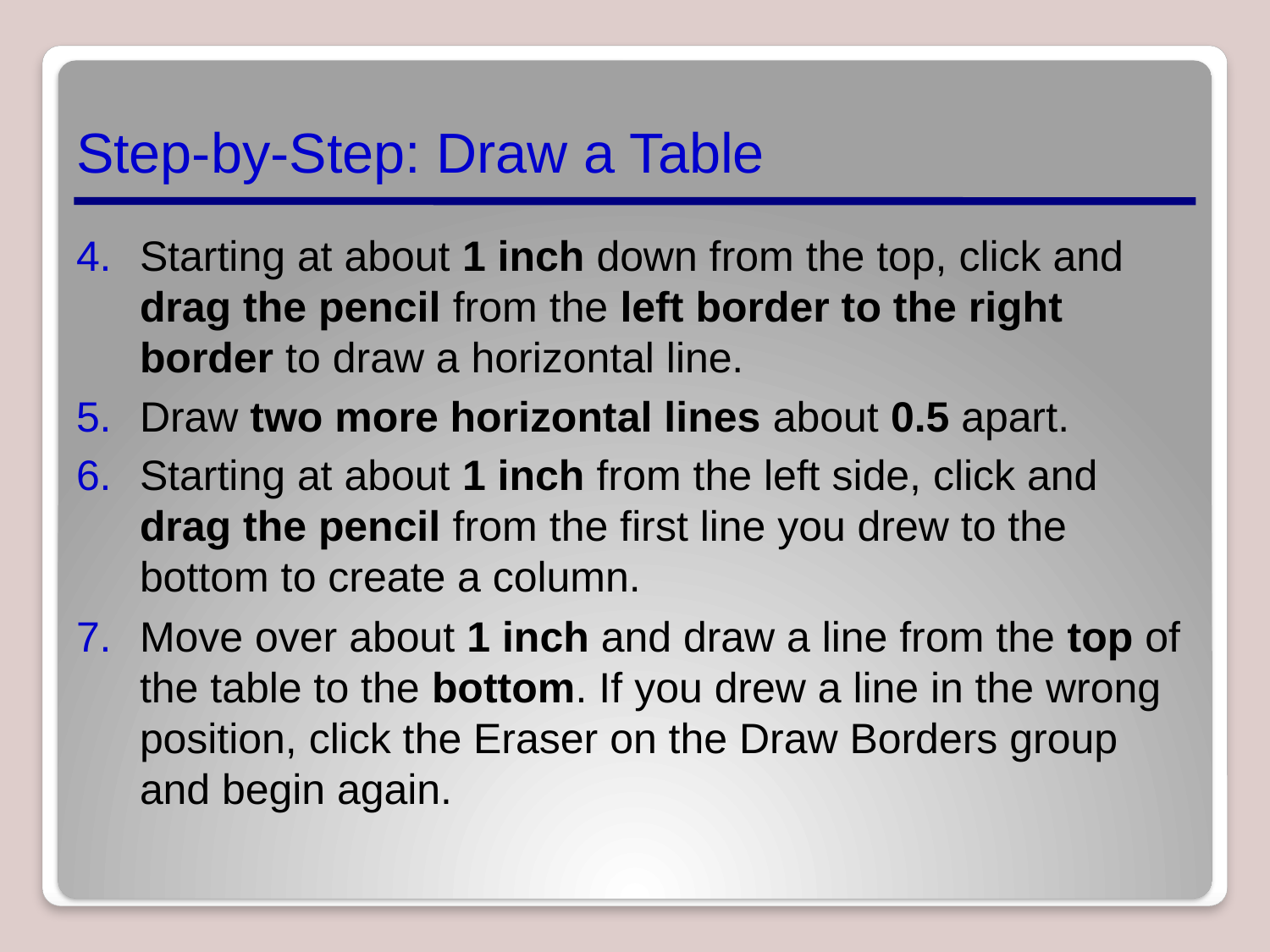

# Step-by-Step: Draw a Table
Starting at about 1 inch down from the top, click and drag the pencil from the left border to the right border to draw a horizontal line.
Draw two more horizontal lines about 0.5 apart.
Starting at about 1 inch from the left side, click and drag the pencil from the first line you drew to the bottom to create a column.
Move over about 1 inch and draw a line from the top of the table to the bottom. If you drew a line in the wrong position, click the Eraser on the Draw Borders group and begin again.